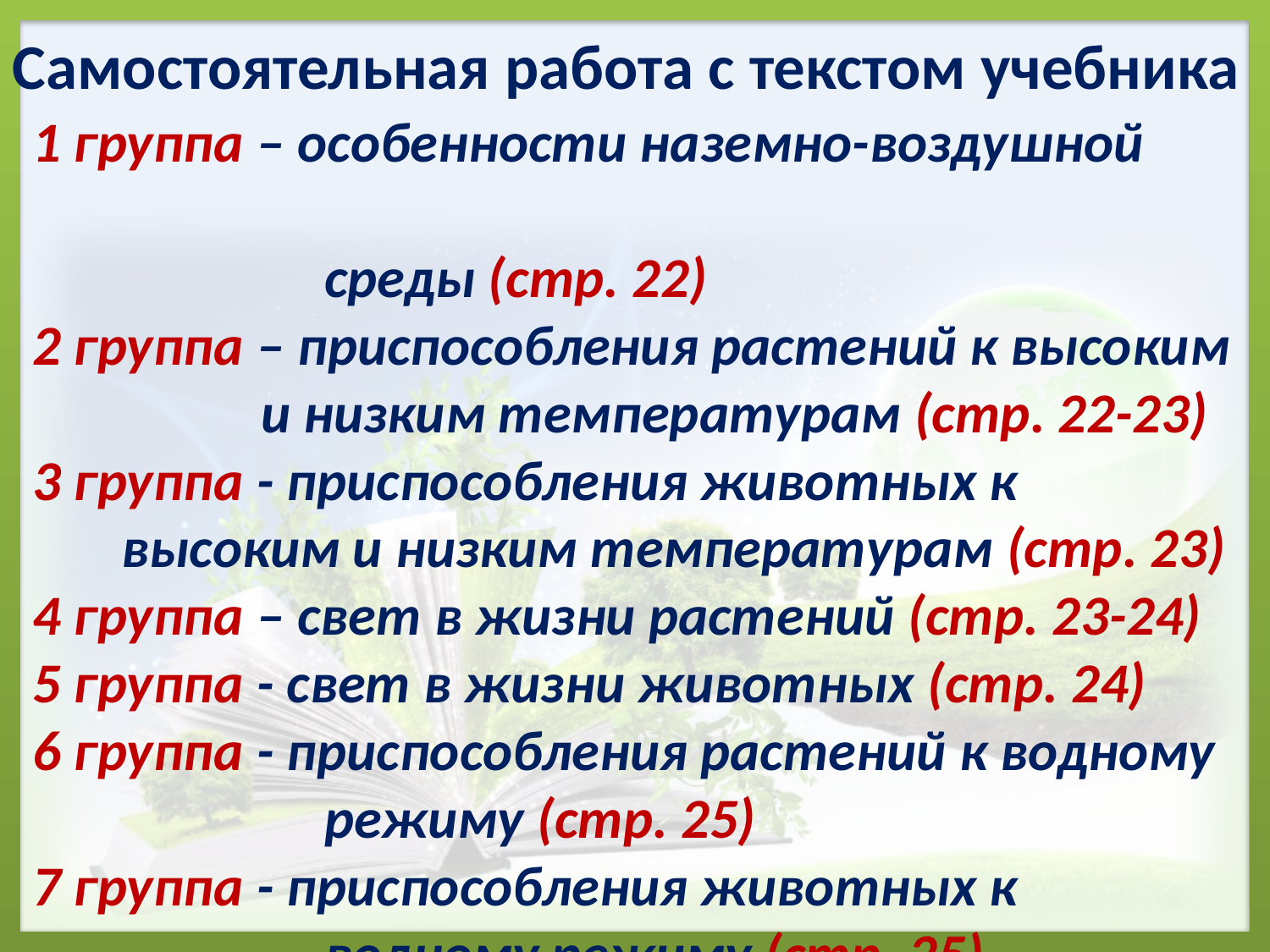

Самостоятельная работа с текстом учебника
1 группа – особенности наземно-воздушной
                       среды (стр. 22)
2 группа – приспособления растений к высоким
                  и низким температурам (стр. 22-23)
3 группа - приспособления животных к
       высоким и низким температурам (стр. 23)
4 группа – свет в жизни растений (стр. 23-24)
5 группа - свет в жизни животных (стр. 24)
6 группа - приспособления растений к водному
                       режиму (стр. 25)
7 группа - приспособления животных к
                       водному режиму (стр. 25)